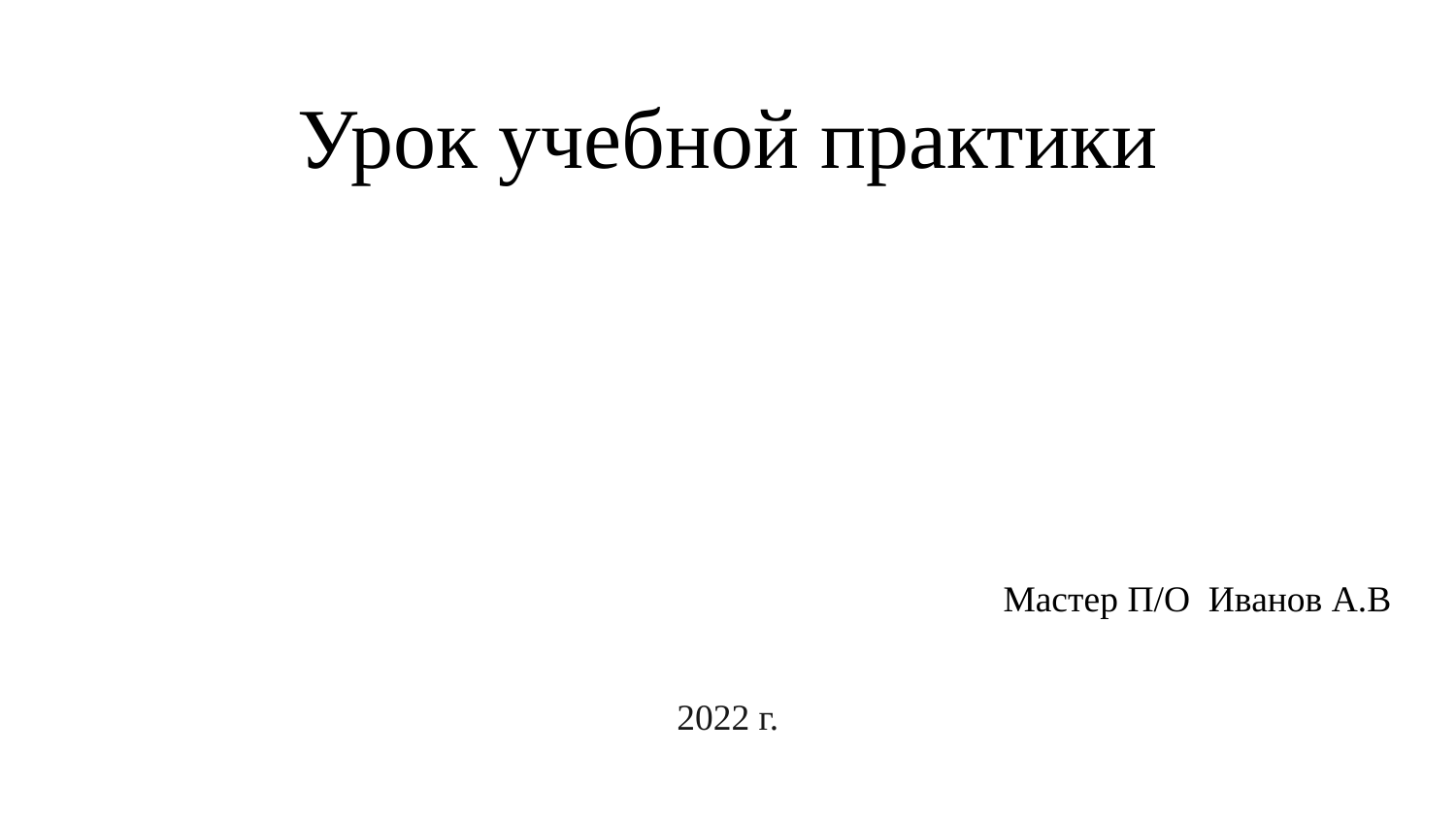

# Урок учебной практики
Мастер П/О  Иванов А.В
2022 г.